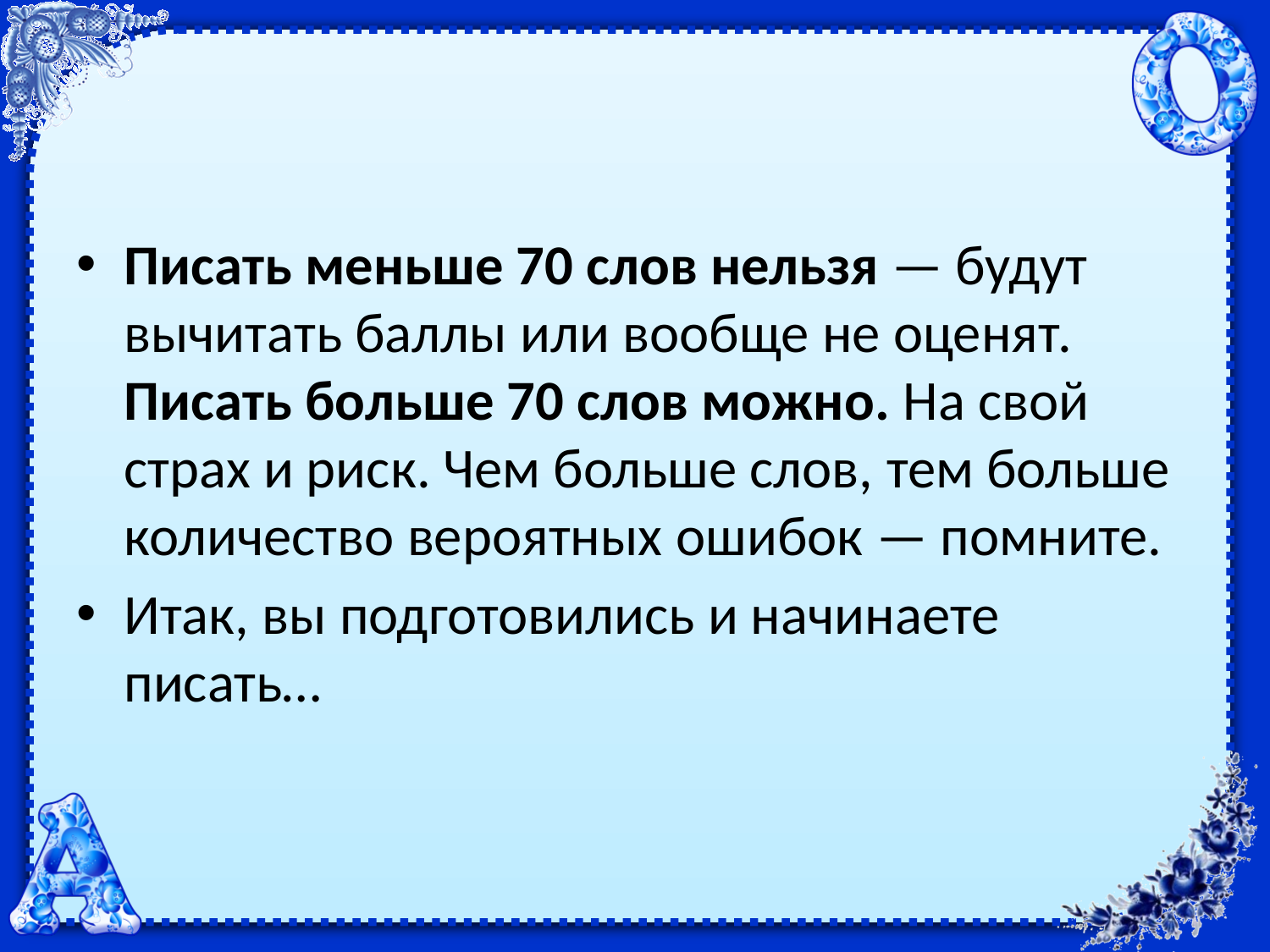

Писать меньше 70 слов нельзя — будут вычитать баллы или вообще не оценят. Писать больше 70 слов можно. На свой страх и риск. Чем больше слов, тем больше количество вероятных ошибок — помните.
Итак, вы подготовились и начинаете писать…